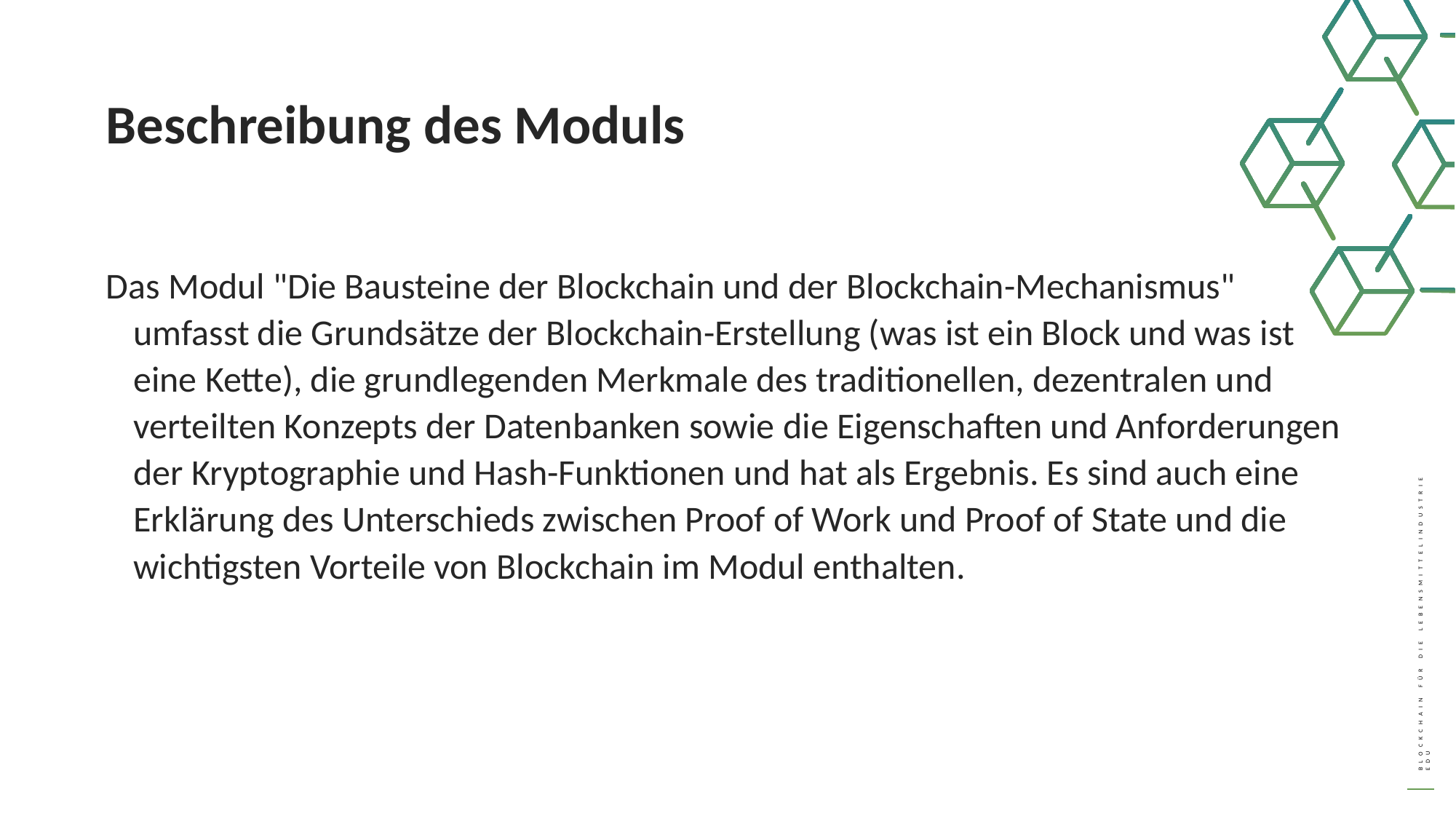

Beschreibung des Moduls
Das Modul "Die Bausteine der Blockchain und der Blockchain-Mechanismus" umfasst die Grundsätze der Blockchain-Erstellung (was ist ein Block und was ist eine Kette), die grundlegenden Merkmale des traditionellen, dezentralen und verteilten Konzepts der Datenbanken sowie die Eigenschaften und Anforderungen der Kryptographie und Hash-Funktionen und hat als Ergebnis. Es sind auch eine Erklärung des Unterschieds zwischen Proof of Work und Proof of State und die wichtigsten Vorteile von Blockchain im Modul enthalten.